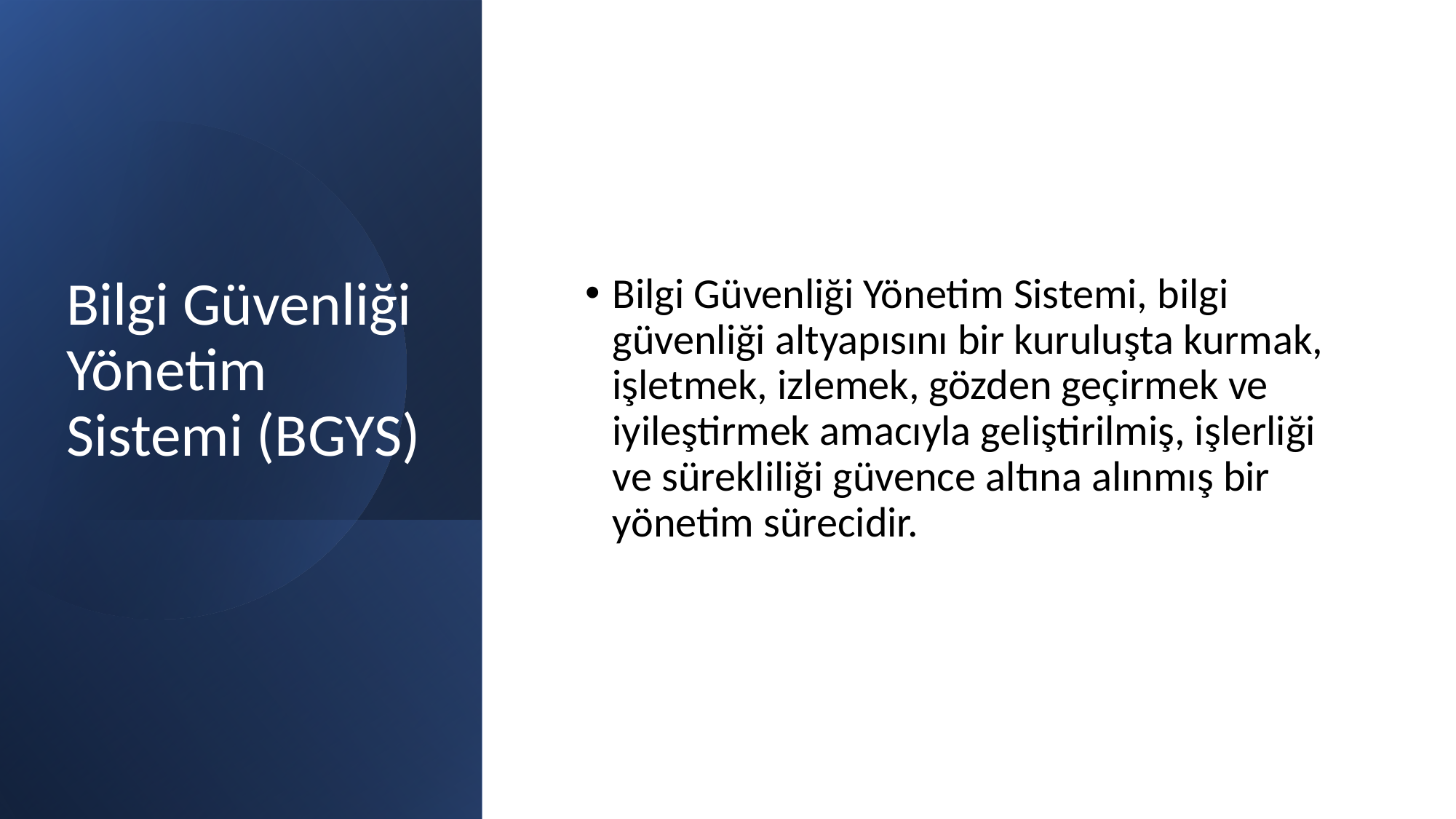

# Bilgi Güvenliği Yönetim Sistemi (BGYS)
Bilgi Güvenliği Yönetim Sistemi, bilgi güvenliği altyapısını bir kuruluşta kurmak, işletmek, izlemek, gözden geçirmek ve iyileştirmek amacıyla geliştirilmiş, işlerliği ve sürekliliği güvence altına alınmış bir yönetim sürecidir.